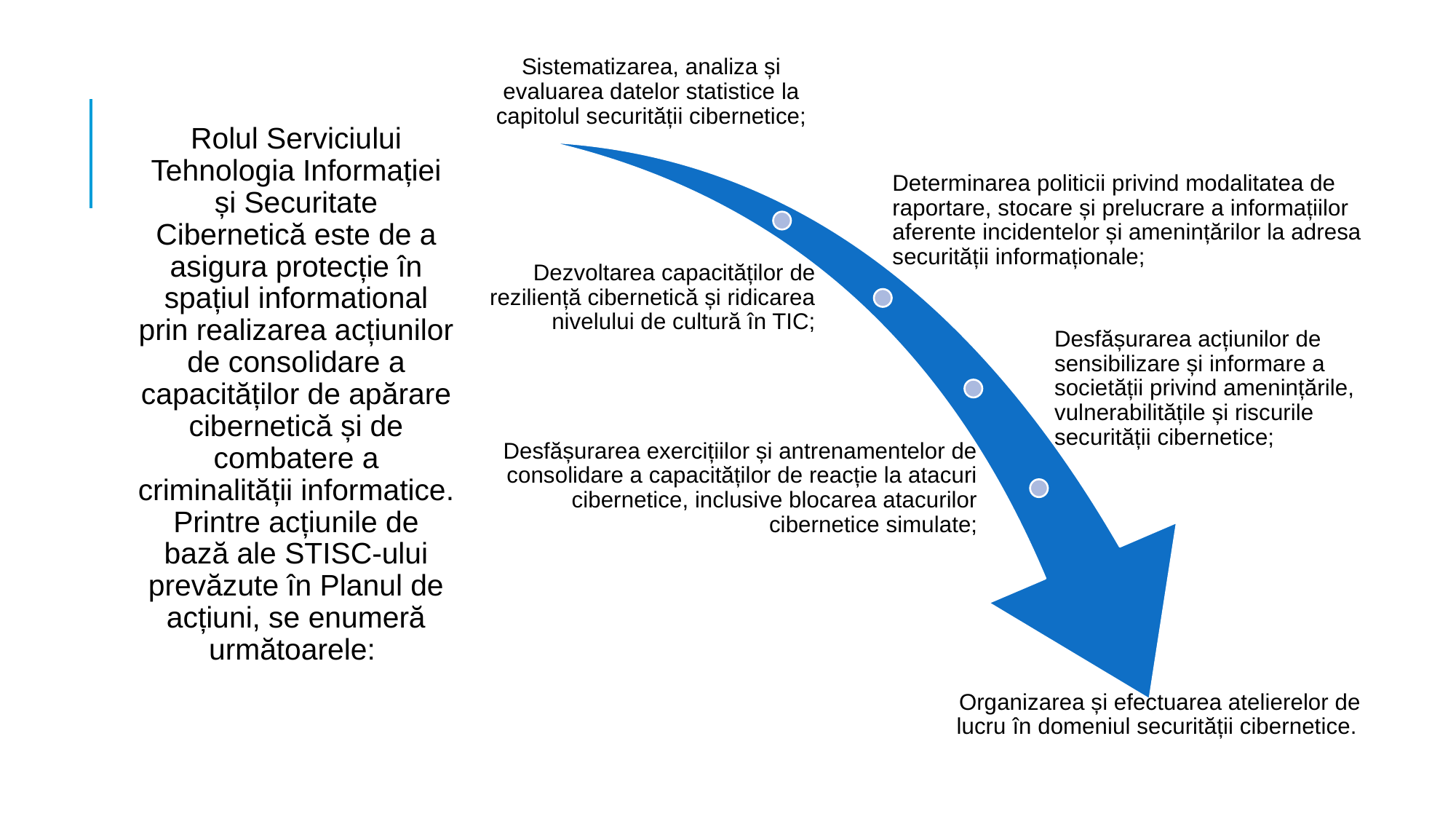

Sistematizarea, analiza și evaluarea datelor statistice la capitolul securității cibernetice;
Determinarea politicii privind modalitatea de raportare, stocare și prelucrare a informațiilor aferente incidentelor și amenințărilor la adresa securității informaționale;
Dezvoltarea capacităților de reziliență cibernetică și ridicarea nivelului de cultură în TIC;
Desfășurarea acțiunilor de sensibilizare și informare a societății privind amenințările, vulnerabilitățile și riscurile securității cibernetice;
Desfășurarea exercițiilor și antrenamentelor de consolidare a capacităților de reacție la atacuri cibernetice, inclusive blocarea atacurilor cibernetice simulate;
Organizarea și efectuarea atelierelor de lucru în domeniul securității cibernetice.
Rolul Serviciului Tehnologia Informației și Securitate Cibernetică este de a asigura protecție în spațiul informational prin realizarea acțiunilor de consolidare a capacităților de apărare cibernetică și de combatere a criminalității informatice. Printre acțiunile de bază ale STISC-ului prevăzute în Planul de acțiuni, se enumeră următoarele: